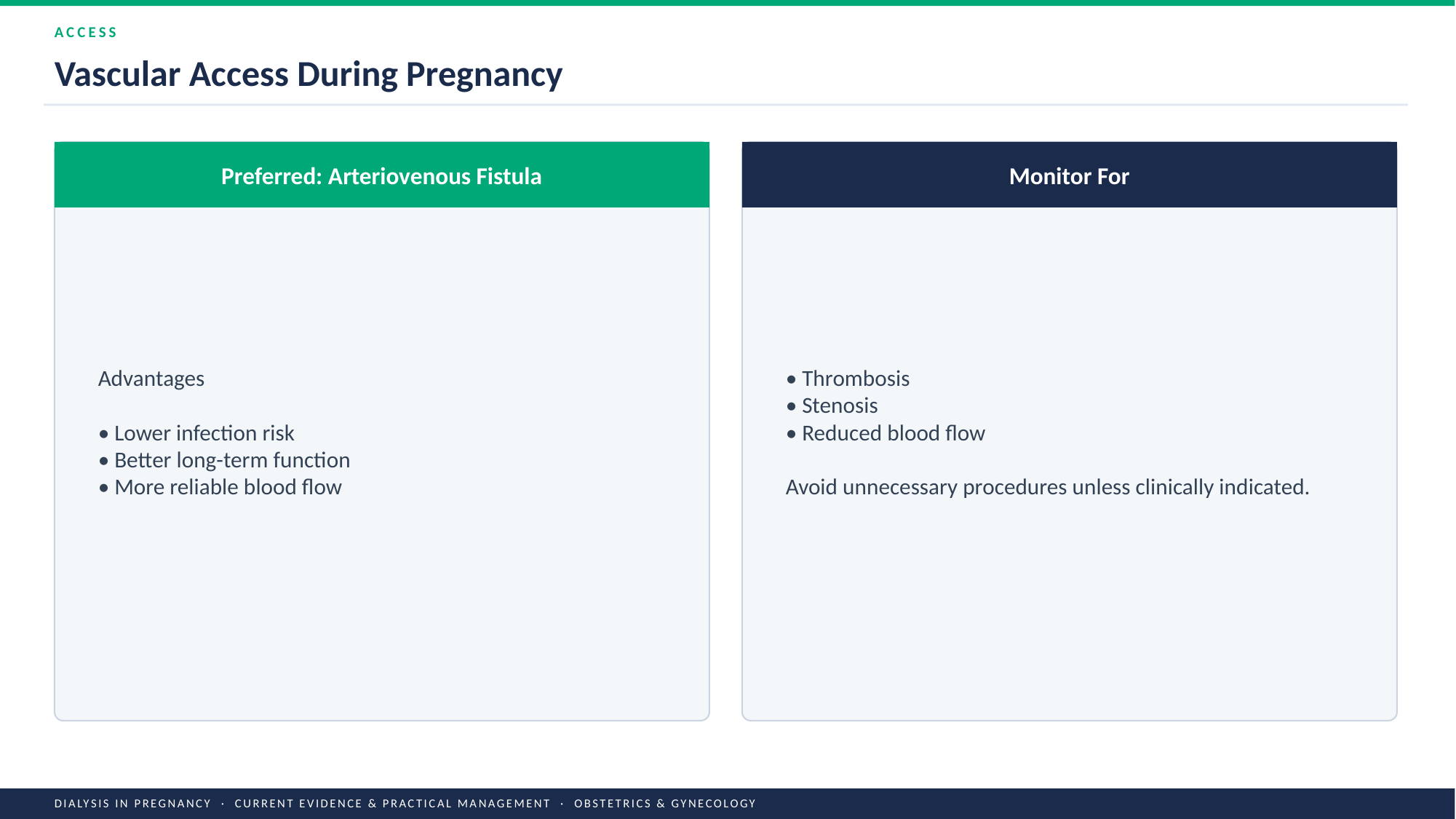

ACCESS
Vascular Access During Pregnancy

Preferred: Arteriovenous Fistula
Monitor For
Advantages

• Lower infection risk
• Better long-term function
• More reliable blood flow
• Thrombosis
• Stenosis
• Reduced blood flow

Avoid unnecessary procedures unless clinically indicated.

DIALYSIS IN PREGNANCY  ·  CURRENT EVIDENCE & PRACTICAL MANAGEMENT  ·  OBSTETRICS & GYNECOLOGY